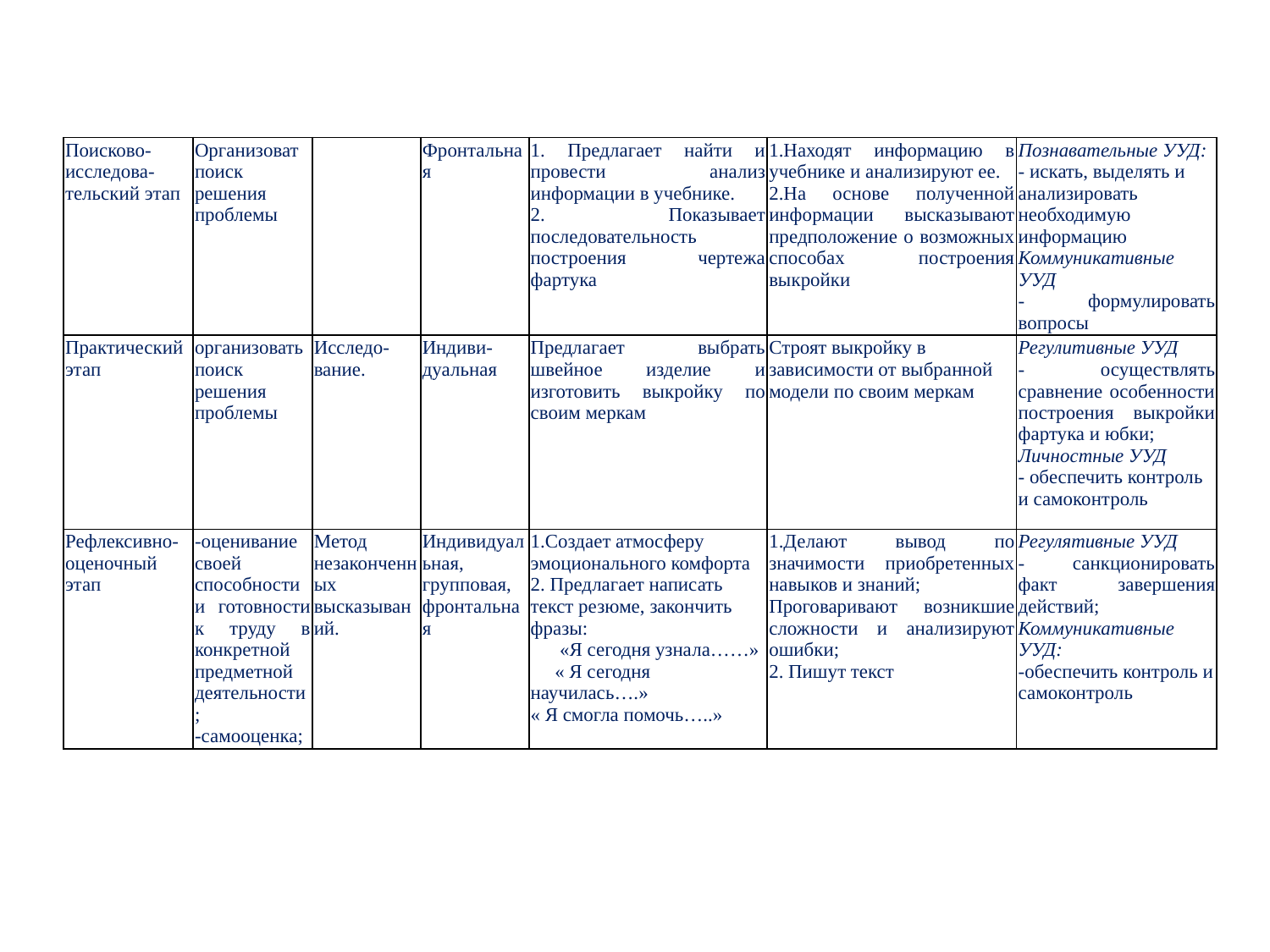

| Поисково-исследова- тельский этап | Организоват поиск решения проблемы |  | Фронтальная | 1. Предлагает найти и провести анализ информации в учебнике. 2. Показывает последовательность построения чертежа фартука | 1.Находят информацию в учебнике и анализируют ее. 2.На основе полученной информации высказывают предположение о возможных способах построения выкройки | Познавательные УУД: - искать, выделять и анализировать необходимую информацию Коммуникативные УУД - формулировать вопросы |
| --- | --- | --- | --- | --- | --- | --- |
| Практический этап | организовать поиск решения проблемы | Исследо-вание. | Индиви-дуальная | Предлагает выбрать швейное изделие и изготовить выкройку по своим меркам | Строят выкройку в зависимости от выбранной модели по своим меркам | Регулитивные УУД - осуществлять сравнение особенности построения выкройки фартука и юбки; Личностные УУД - обеспечить контроль и самоконтроль |
| Рефлексивно-оценочный этап | -оценивание своей способности и готовности к труду в конкретной предметной деятельности; -самооценка; | Метод незаконченных высказываний. | Индивидуальная, групповая, фронтальная | 1.Создает атмосферу эмоционального комфорта 2. Предлагает написать текст резюме, закончить фразы: «Я сегодня узнала……» « Я сегодня научилась….» « Я смогла помочь…..» | 1.Делают вывод по значимости приобретенных навыков и знаний; Проговаривают возникшие сложности и анализируют ошибки; 2. Пишут текст | Регулятивные УУД - санкционировать факт завершения действий; Коммуникативные УУД: -обеспечить контроль и самоконтроль |